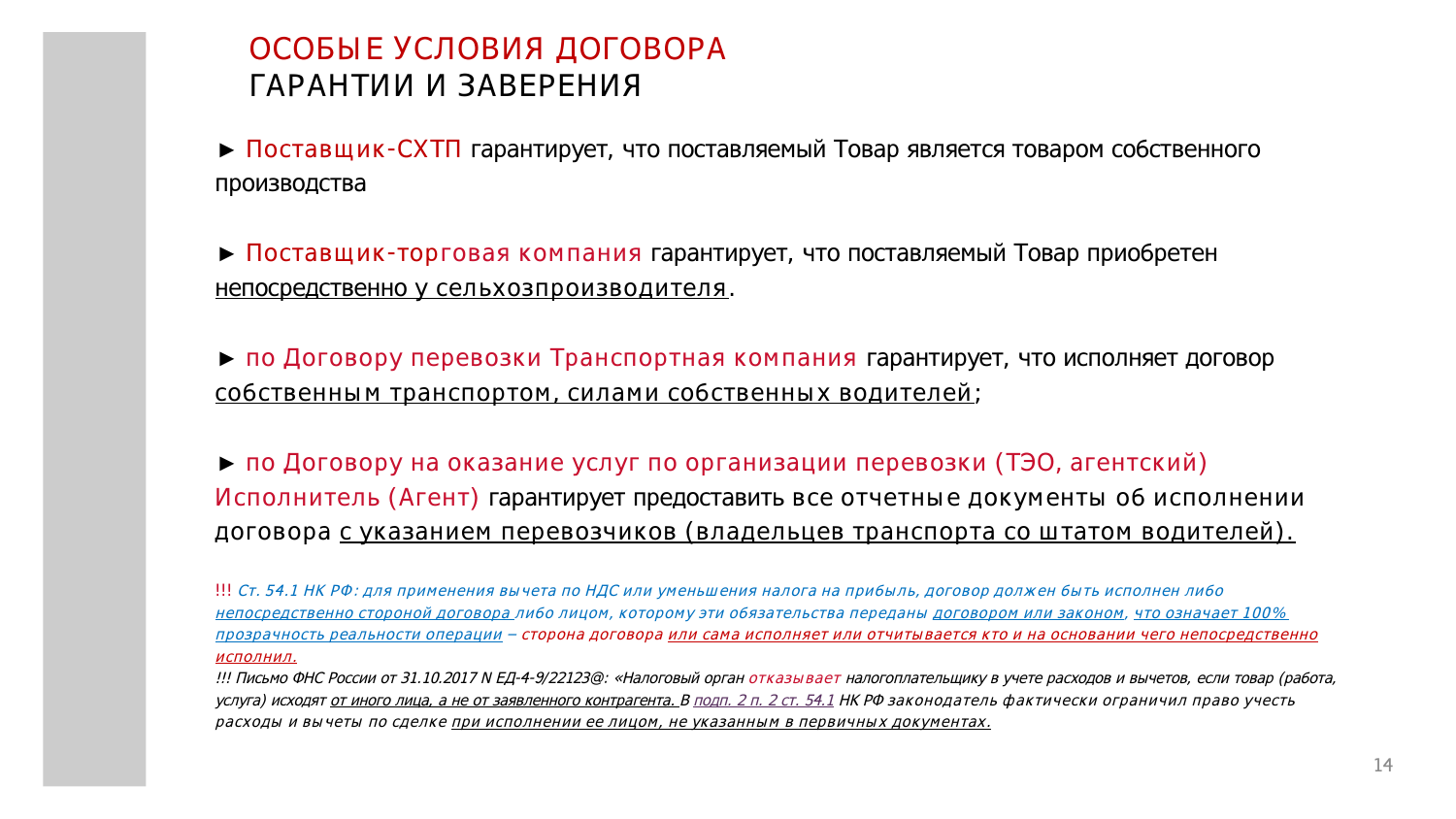

# ОСОБЫЕ УСЛОВИЯ ДОГОВОРА ГАРАНТИИ И ЗАВЕРЕНИЯ

► Поставщик-СХТП гарантирует, что поставляемый Товар является товаром собственного производства

► Поставщик-торговая компания гарантирует, что поставляемый Товар приобретен непосредственно у сельхозпроизводителя.

► по Договору перевозки Транспортная компания гарантирует, что исполняет договор собственным транспортом, силами собственных водителей;

► по Договору на оказание услуг по организации перевозки (ТЭО, агентский) Исполнитель (Агент) гарантирует предоставить все отчетные документы об исполнении договора с указанием перевозчиков (владельцев транспорта со штатом водителей).

!!! Ст. 54.1 НК РФ: для применения вычета по НДС или уменьшения налога на прибыль, договор должен быть исполнен либо непосредственно стороной договора либо лицом, которому эти обязательства переданы договором или законом, что означает 100% прозрачность реальности операции – сторона договора или сама исполняет или отчитывается кто и на основании чего непосредственно исполнил.
!!! Письмо ФНС России от 31.10.2017 N ЕД-4-9/22123@: «Налоговый орган отказывает налогоплательщику в учете расходов и вычетов, если товар (работа, услуга) исходят от иного лица, а не от заявленного контрагента. В подп. 2 п. 2 ст. 54.1 НК РФ законодатель фактически ограничил право учесть расходы и вычеты по сделке при исполнении ее лицом, не указанным в первичных документах.

14